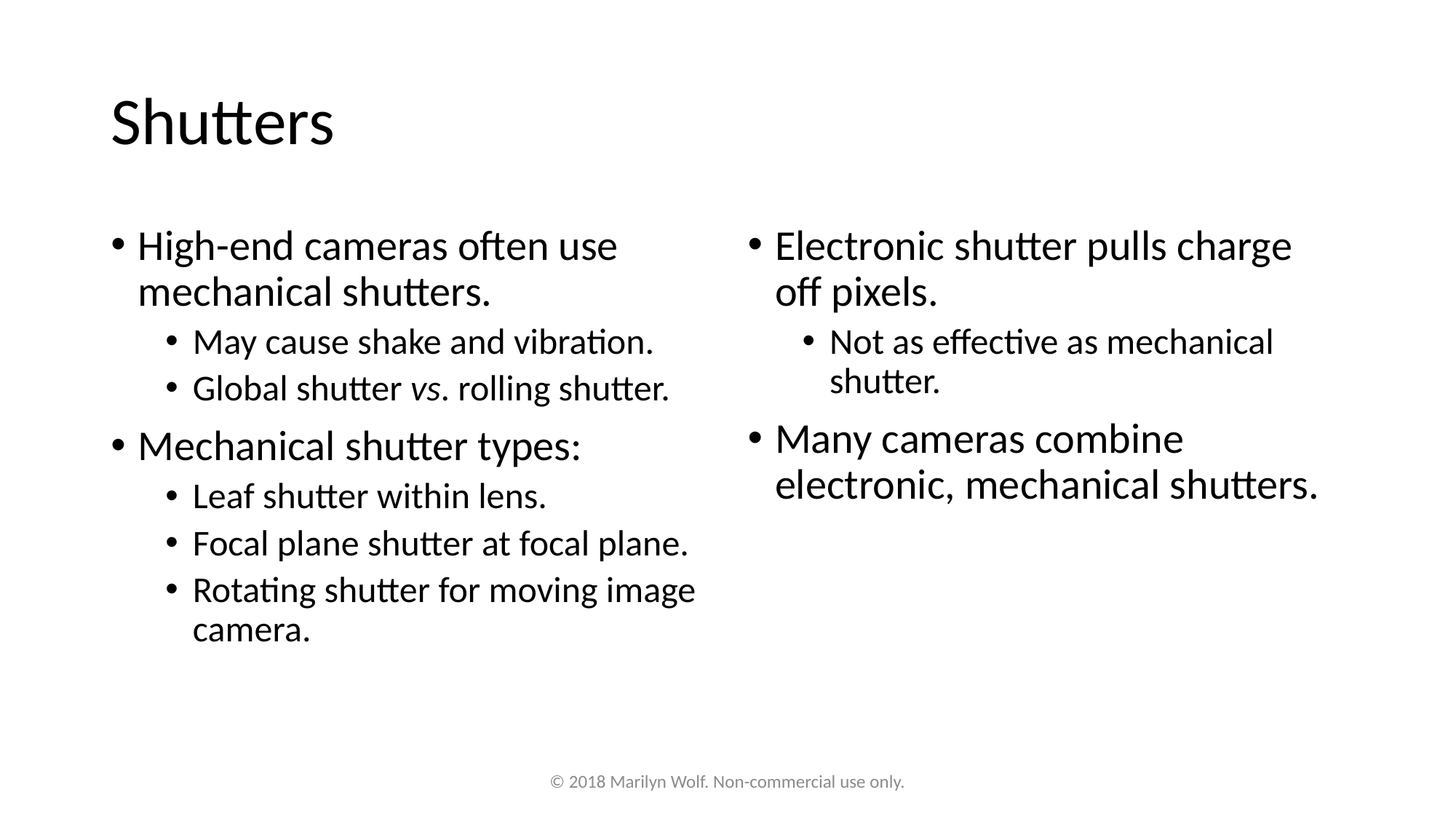

# Shutters
High-end cameras often use mechanical shutters.
May cause shake and vibration.
Global shutter vs. rolling shutter.
Mechanical shutter types:
Leaf shutter within lens.
Focal plane shutter at focal plane.
Rotating shutter for moving image camera.
Electronic shutter pulls charge off pixels.
Not as effective as mechanical shutter.
Many cameras combine electronic, mechanical shutters.
© 2018 Marilyn Wolf. Non-commercial use only.